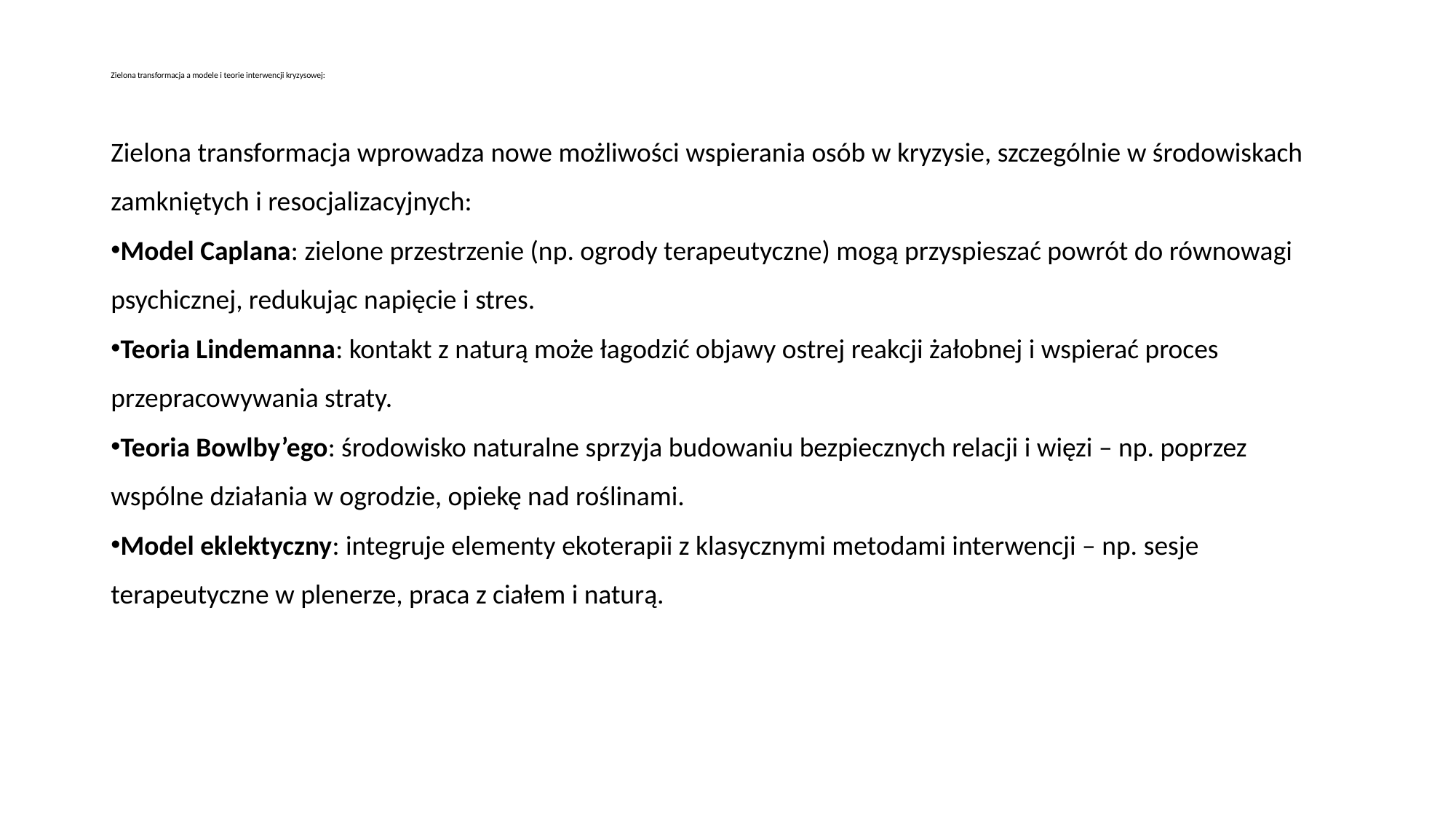

# Zielona transformacja a modele i teorie interwencji kryzysowej:
Zielona transformacja wprowadza nowe możliwości wspierania osób w kryzysie, szczególnie w środowiskach zamkniętych i resocjalizacyjnych:
Model Caplana: zielone przestrzenie (np. ogrody terapeutyczne) mogą przyspieszać powrót do równowagi psychicznej, redukując napięcie i stres.
Teoria Lindemanna: kontakt z naturą może łagodzić objawy ostrej reakcji żałobnej i wspierać proces przepracowywania straty.
Teoria Bowlby’ego: środowisko naturalne sprzyja budowaniu bezpiecznych relacji i więzi – np. poprzez wspólne działania w ogrodzie, opiekę nad roślinami.
Model eklektyczny: integruje elementy ekoterapii z klasycznymi metodami interwencji – np. sesje terapeutyczne w plenerze, praca z ciałem i naturą.